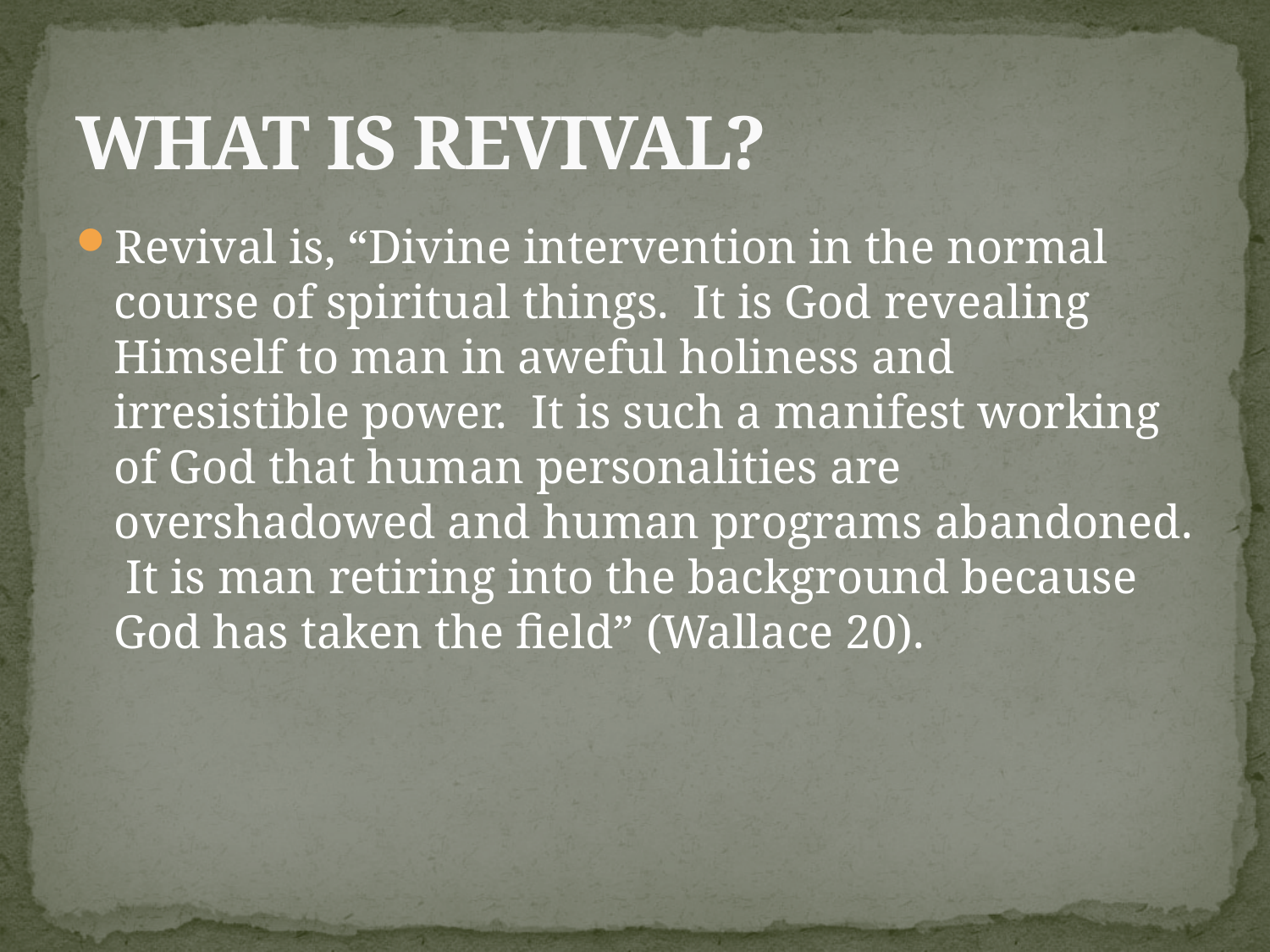

# What is Revival?
Revival is, “Divine intervention in the normal course of spiritual things.  It is God revealing Himself to man in aweful holiness and irresistible power.  It is such a manifest working of God that human personalities are overshadowed and human programs abandoned.  It is man retiring into the background because God has taken the field” (Wallace 20).